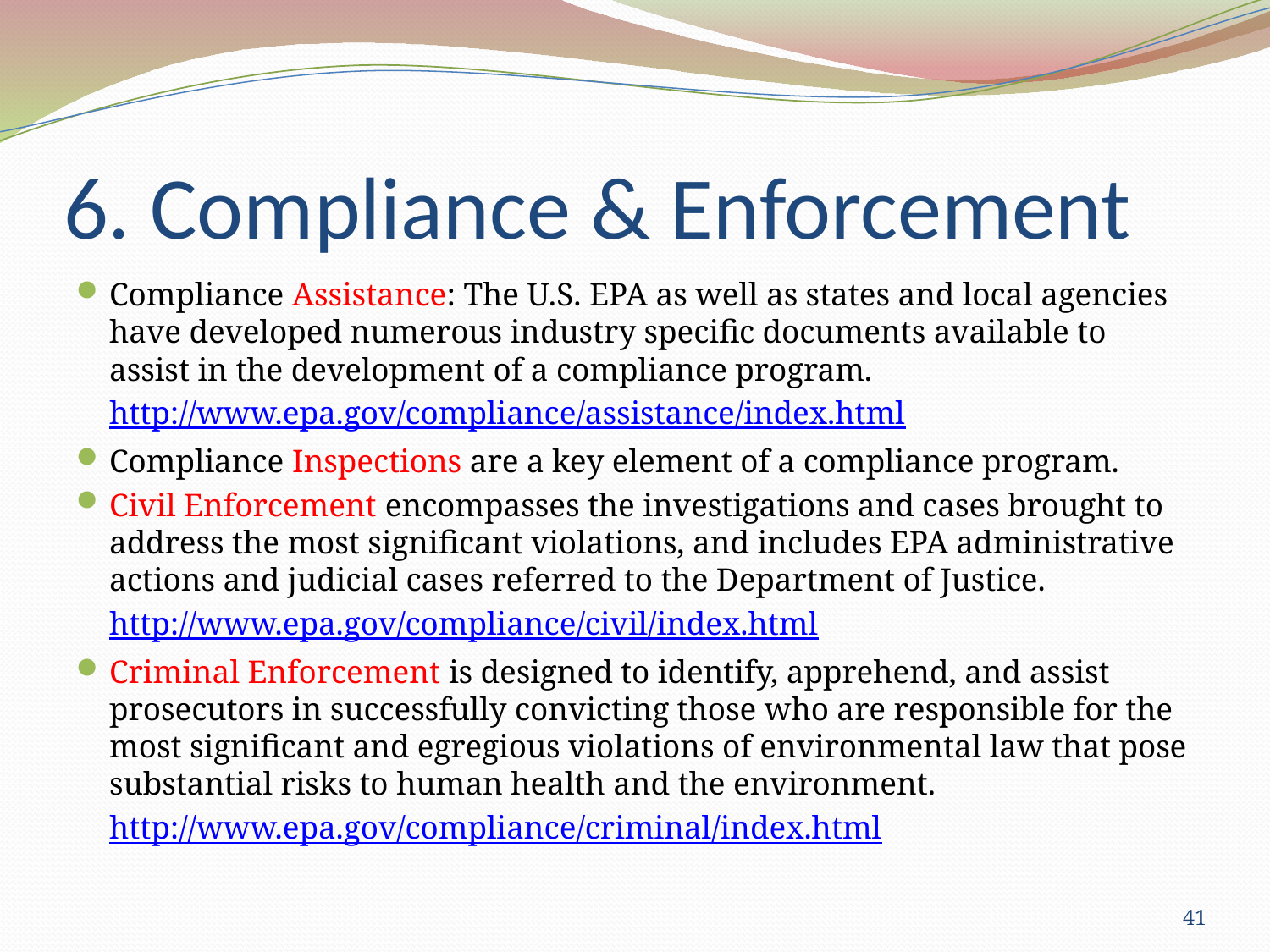

# 6. Compliance & Enforcement
Compliance Assistance: The U.S. EPA as well as states and local agencies have developed numerous industry specific documents available to assist in the development of a compliance program.
	http://www.epa.gov/compliance/assistance/index.html
Compliance Inspections are a key element of a compliance program.
Civil Enforcement encompasses the investigations and cases brought to address the most significant violations, and includes EPA administrative actions and judicial cases referred to the Department of Justice.
	http://www.epa.gov/compliance/civil/index.html
Criminal Enforcement is designed to identify, apprehend, and assist prosecutors in successfully convicting those who are responsible for the most significant and egregious violations of environmental law that pose substantial risks to human health and the environment.
	http://www.epa.gov/compliance/criminal/index.html

41